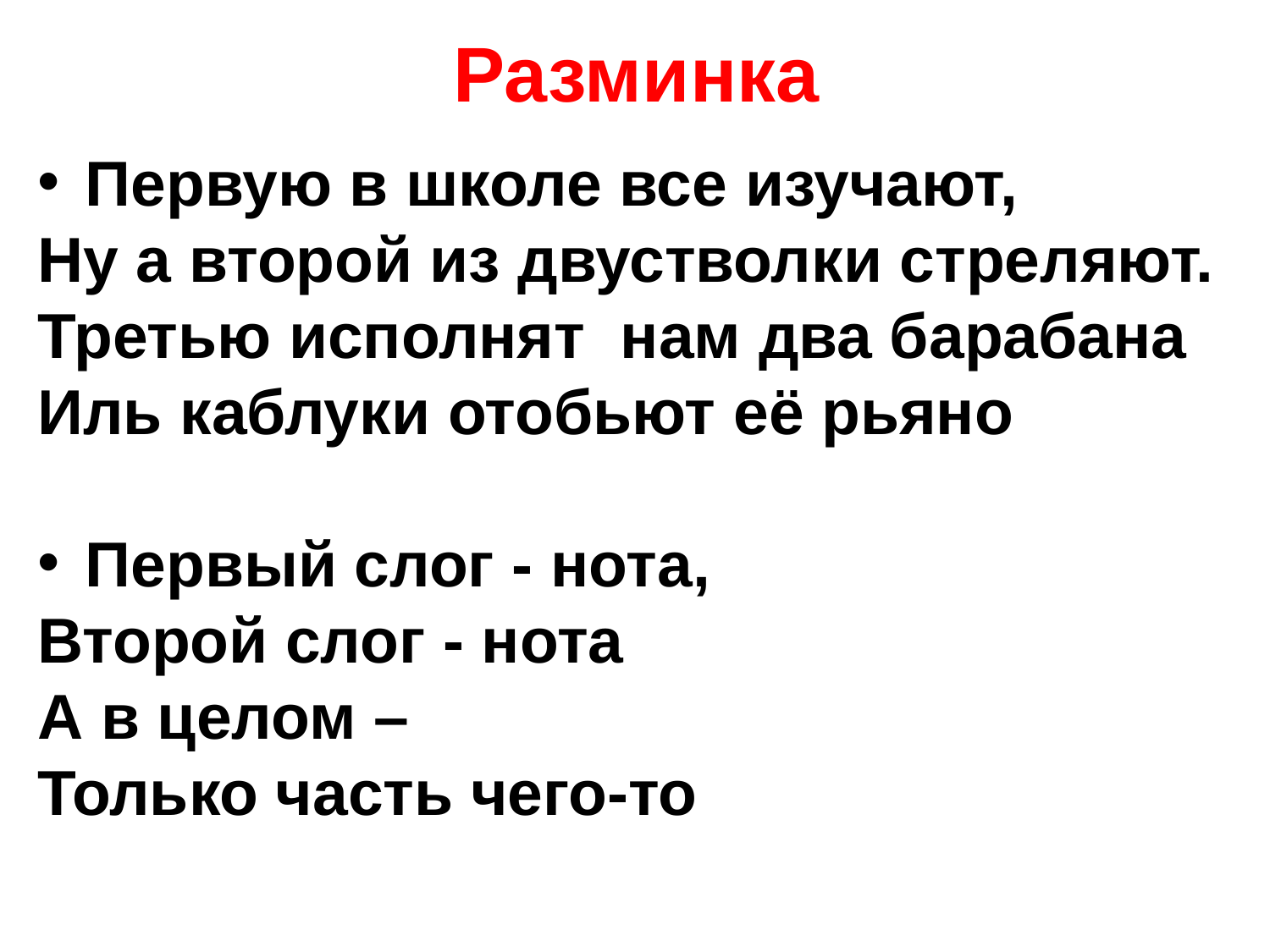

# Разминка
Первую в школе все изучают,
Ну а второй из двустволки стреляют.
Третью исполнят  нам два барабана
Иль каблуки отобьют её рьяно

Первый слог - нота,
Второй слог - нота
А в целом –
Только часть чего-то